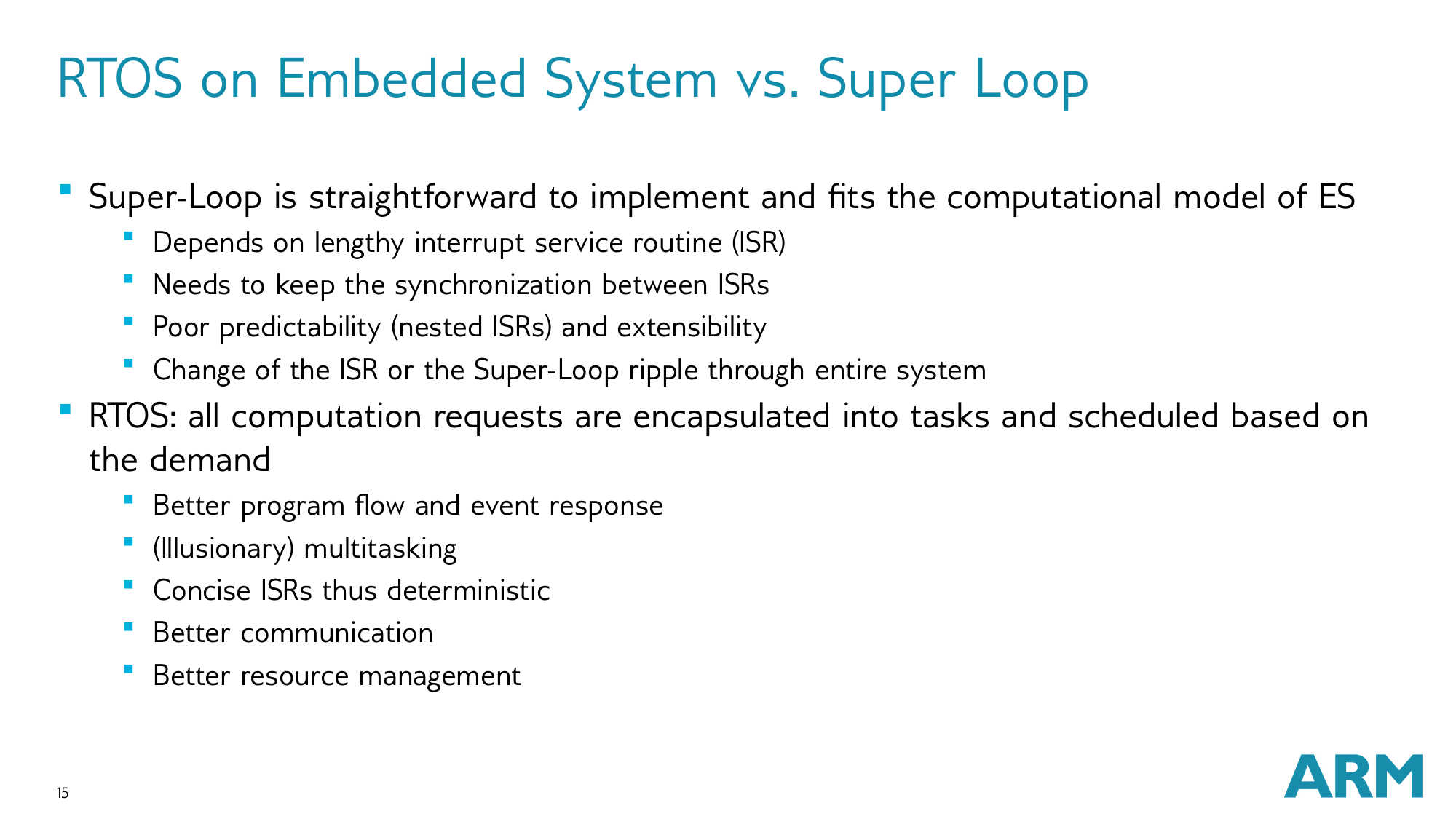

# RTOS on Embedded System vs. Super Loop
Super-Loop is straightforward to implement and fits the computational model of ES
Depends on lengthy interrupt service routine (ISR)
Needs to keep the synchronization between ISRs
Poor predictability (nested ISRs) and extensibility
Change of the ISR or the Super-Loop ripple through entire system
RTOS: all computation requests are encapsulated into tasks and scheduled based on the demand
Better program flow and event response
(Illusionary) multitasking
Concise ISRs thus deterministic
Better communication
Better resource management